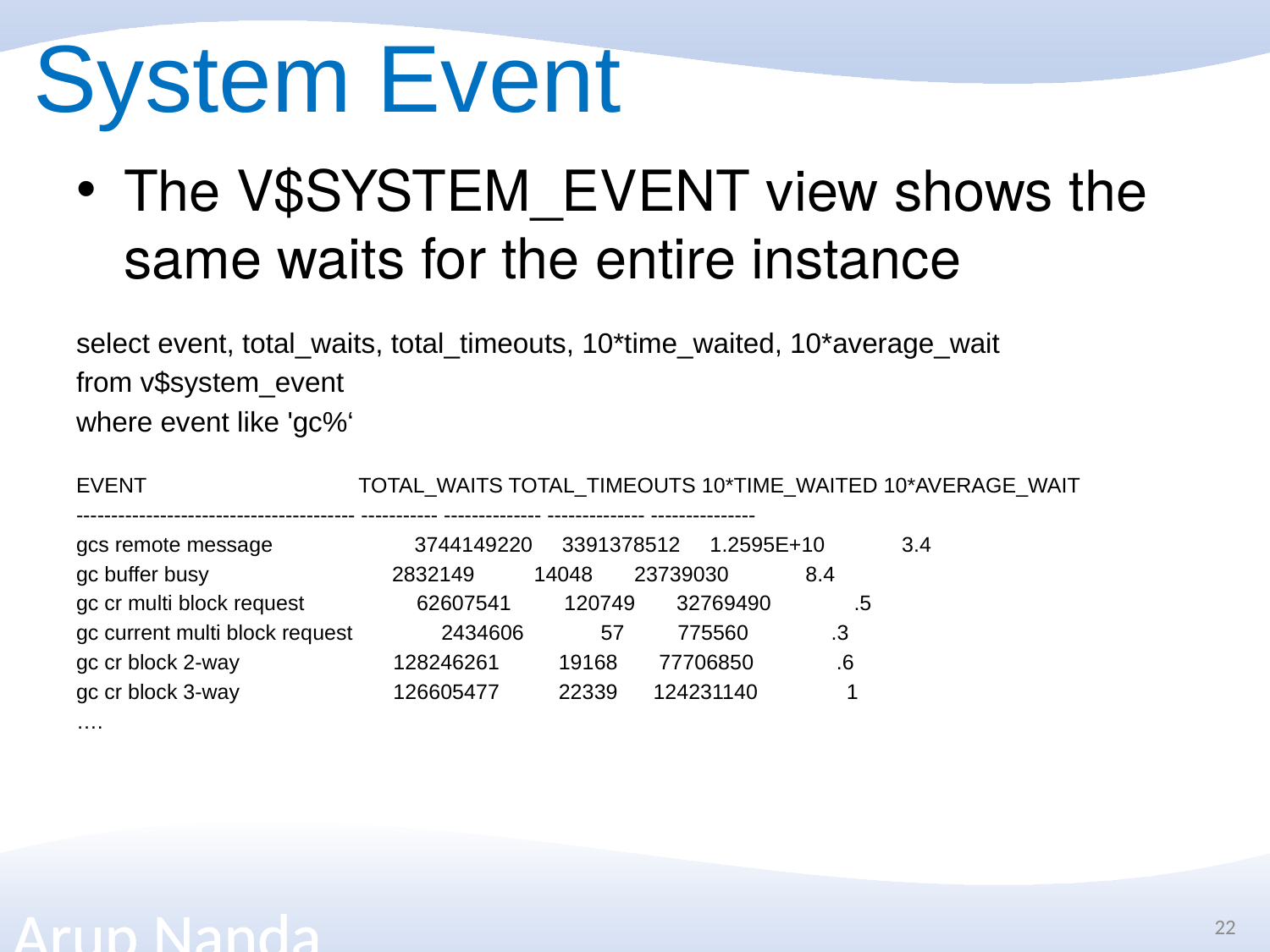

# System Event
The V$SYSTEM_EVENT view shows the same waits for the entire instance

select event, total_waits, total_timeouts, 10*time_waited, 10*average_wait
from v$system_event
where event like 'gc%‘

EVENT                                    TOTAL_WAITS TOTAL_TIMEOUTS 10*TIME_WAITED 10*AVERAGE_WAIT
---------------------------------------- ----------- -------------- -------------- ---------------
gcs remote message                        3744149220     3391378512     1.2595E+10             3.4
gc buffer busy                               2832149          14048       23739030             8.4
gc cr multi block request                   62607541         120749       32769490              .5
gc current multi block request               2434606             57         775560              .3
gc cr block 2-way                          128246261          19168       77706850              .6
gc cr block 3-way                          126605477          22339      124231140               1
….

22